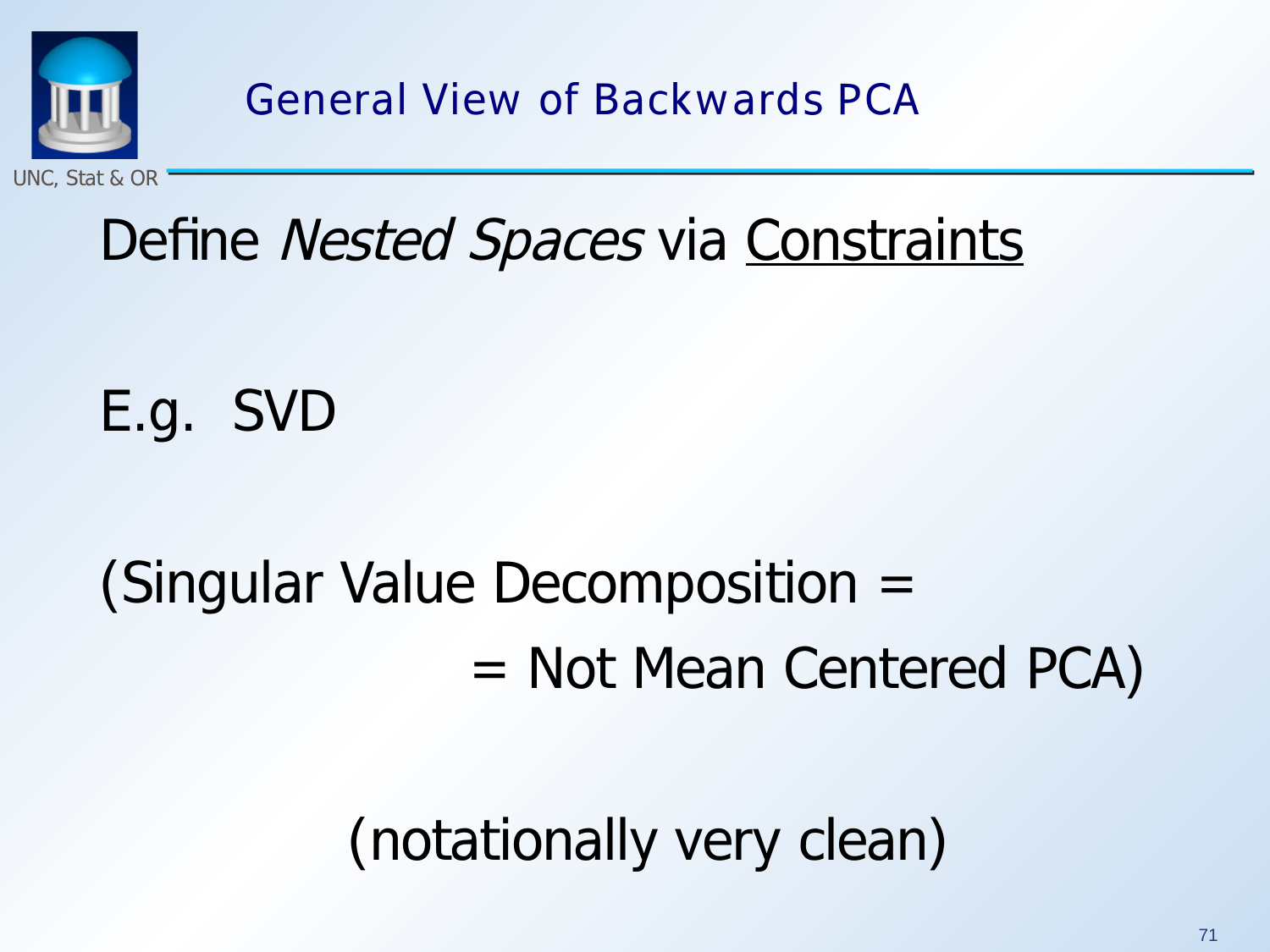

# General View of Backwards PCA
Define Nested Spaces via Constraints

E.g.  SVD

(Singular Value Decomposition =
                     = Not Mean Centered PCA)

(notationally very clean)